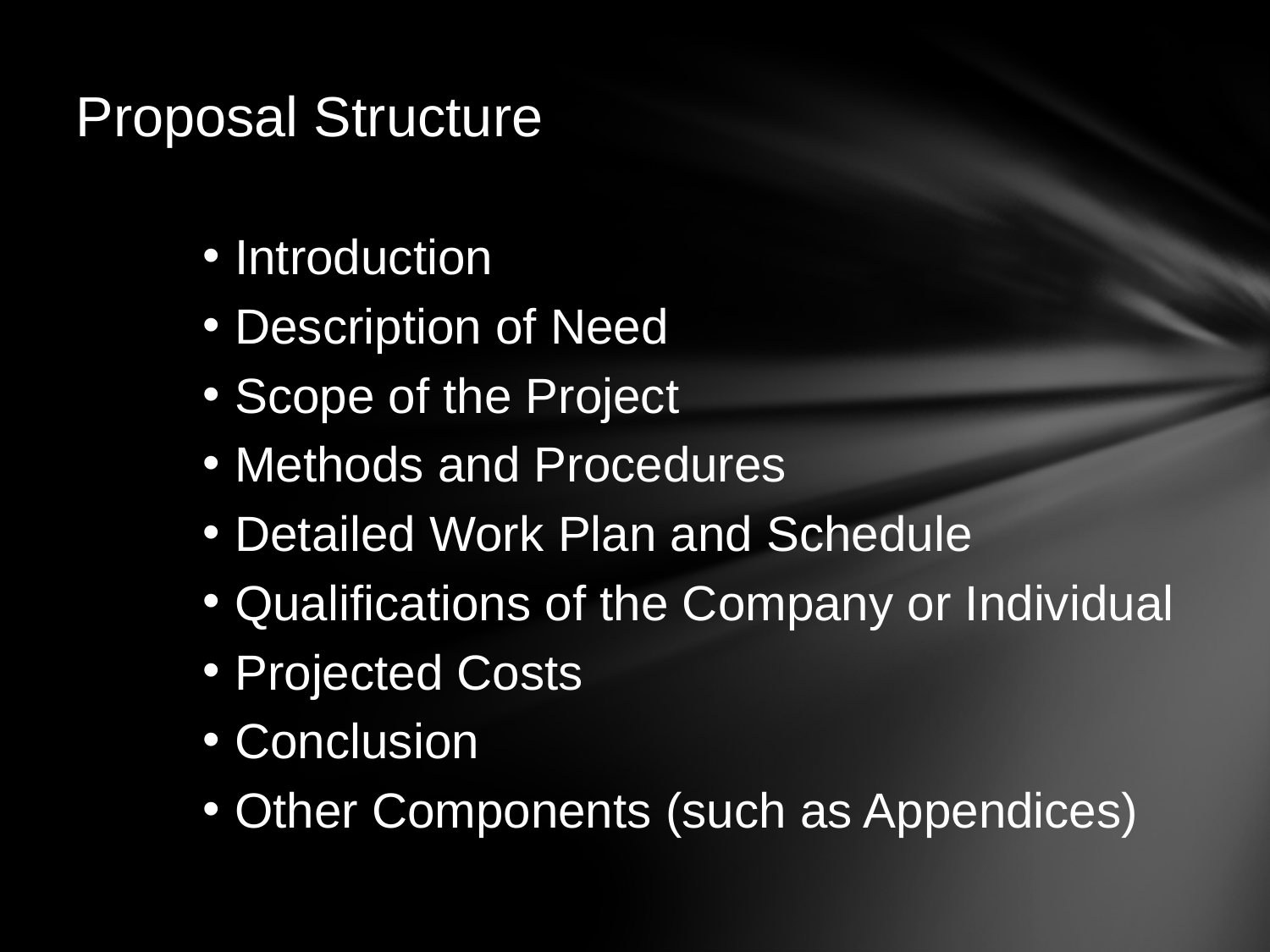

Proposal Structure
Introduction
Description of Need
Scope of the Project
Methods and Procedures
Detailed Work Plan and Schedule
Qualifications of the Company or Individual
Projected Costs
Conclusion
Other Components (such as Appendices)